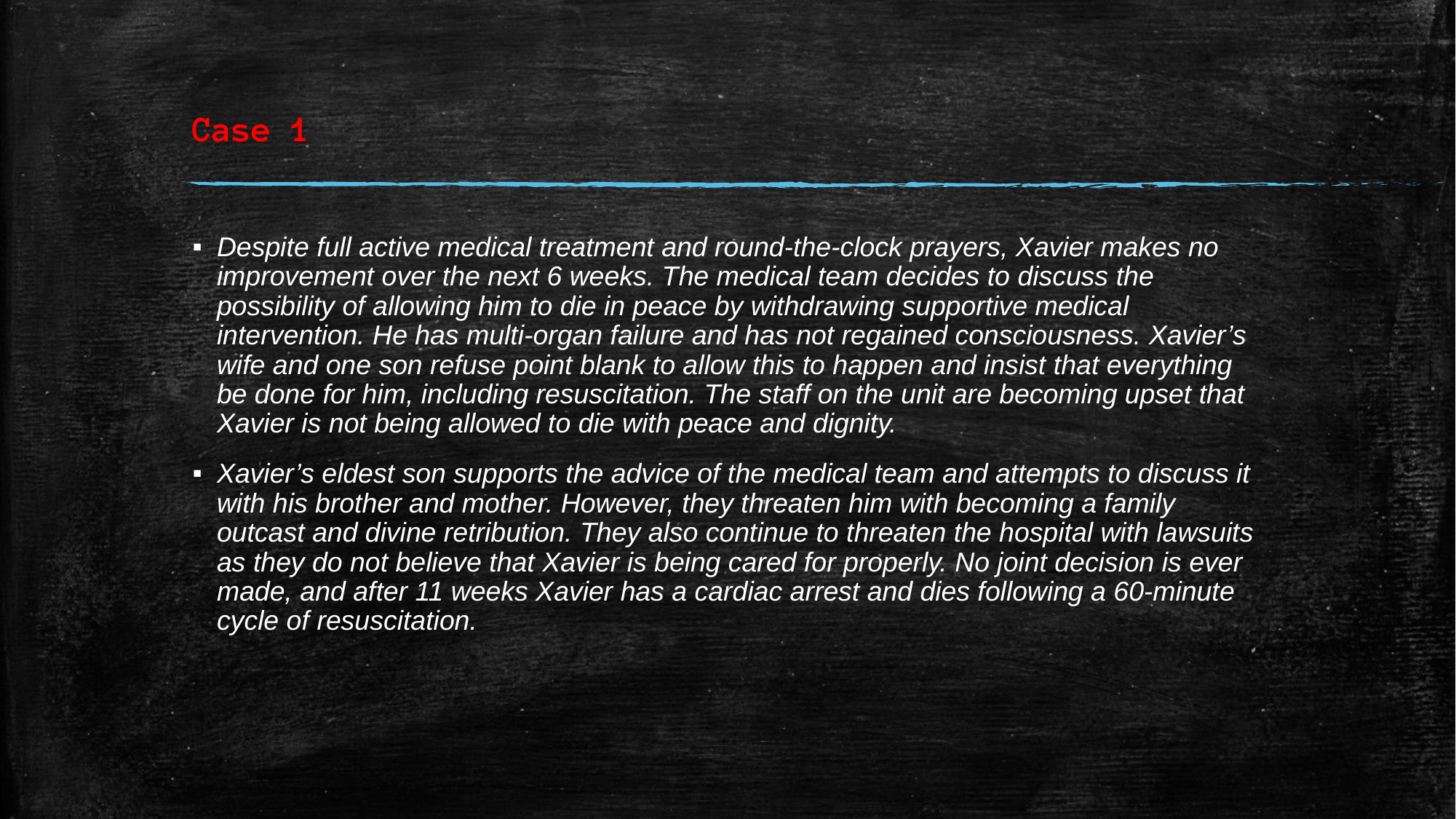

# Case 1
Despite full active medical treatment and round-the-clock prayers, Xavier makes no improvement over the next 6 weeks. The medical team decides to discuss the possibility of allowing him to die in peace by withdrawing supportive medical intervention. He has multi-organ failure and has not regained consciousness. Xavier’s wife and one son refuse point blank to allow this to happen and insist that everything be done for him, including resuscitation. The staff on the unit are becoming upset that Xavier is not being allowed to die with peace and dignity.
Xavier’s eldest son supports the advice of the medical team and attempts to discuss it with his brother and mother. However, they threaten him with becoming a family outcast and divine retribution. They also continue to threaten the hospital with lawsuits as they do not believe that Xavier is being cared for properly. No joint decision is ever made, and after 11 weeks Xavier has a cardiac arrest and dies following a 60-minute cycle of resuscitation.